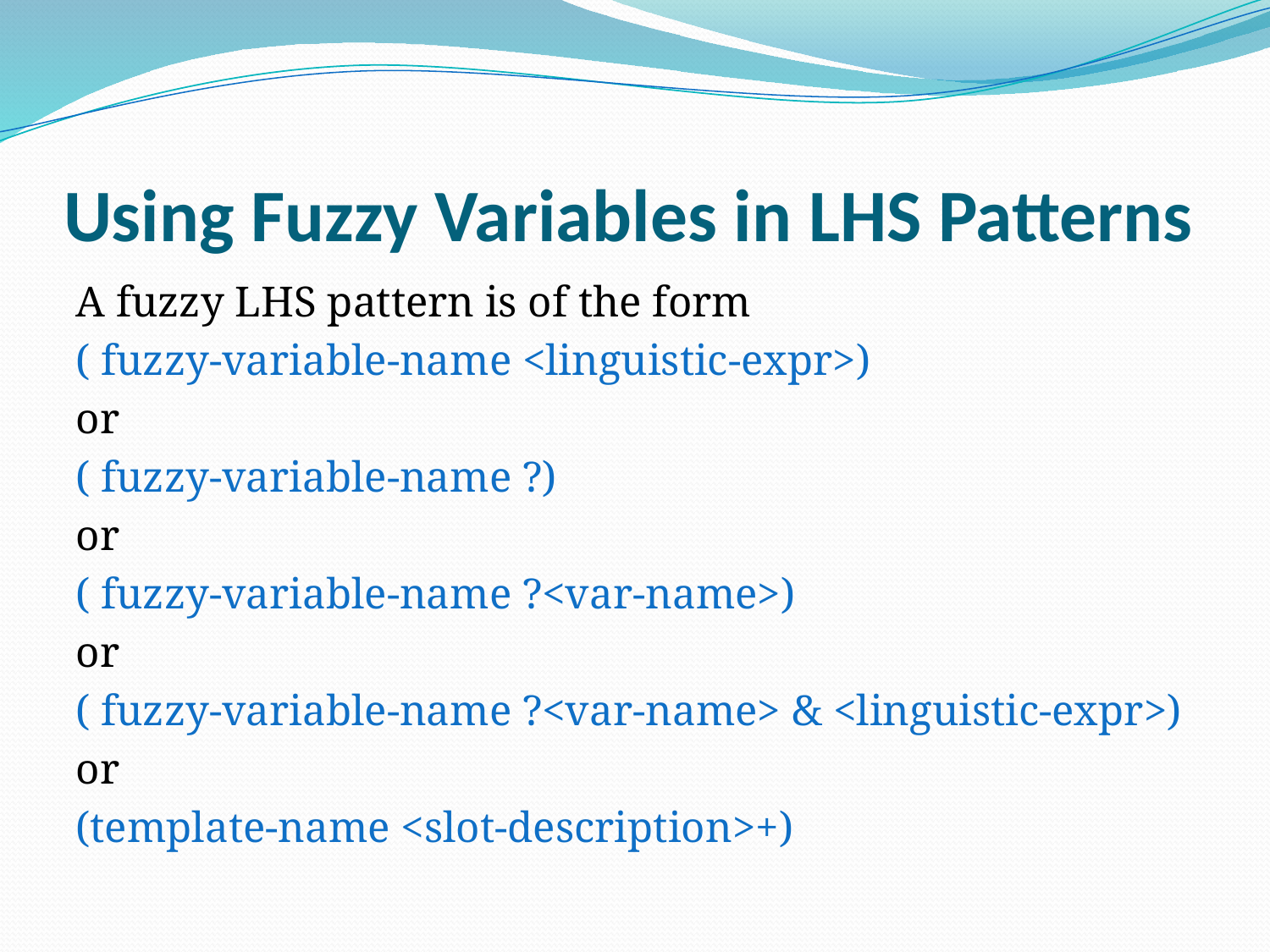

# Using Fuzzy Variables in LHS Patterns
A fuzzy LHS pattern is of the form
( fuzzy-variable-name <linguistic-expr>)
or
( fuzzy-variable-name ?)
or
( fuzzy-variable-name ?<var-name>)
or
( fuzzy-variable-name ?<var-name> & <linguistic-expr>)
or
(template-name <slot-description>+)